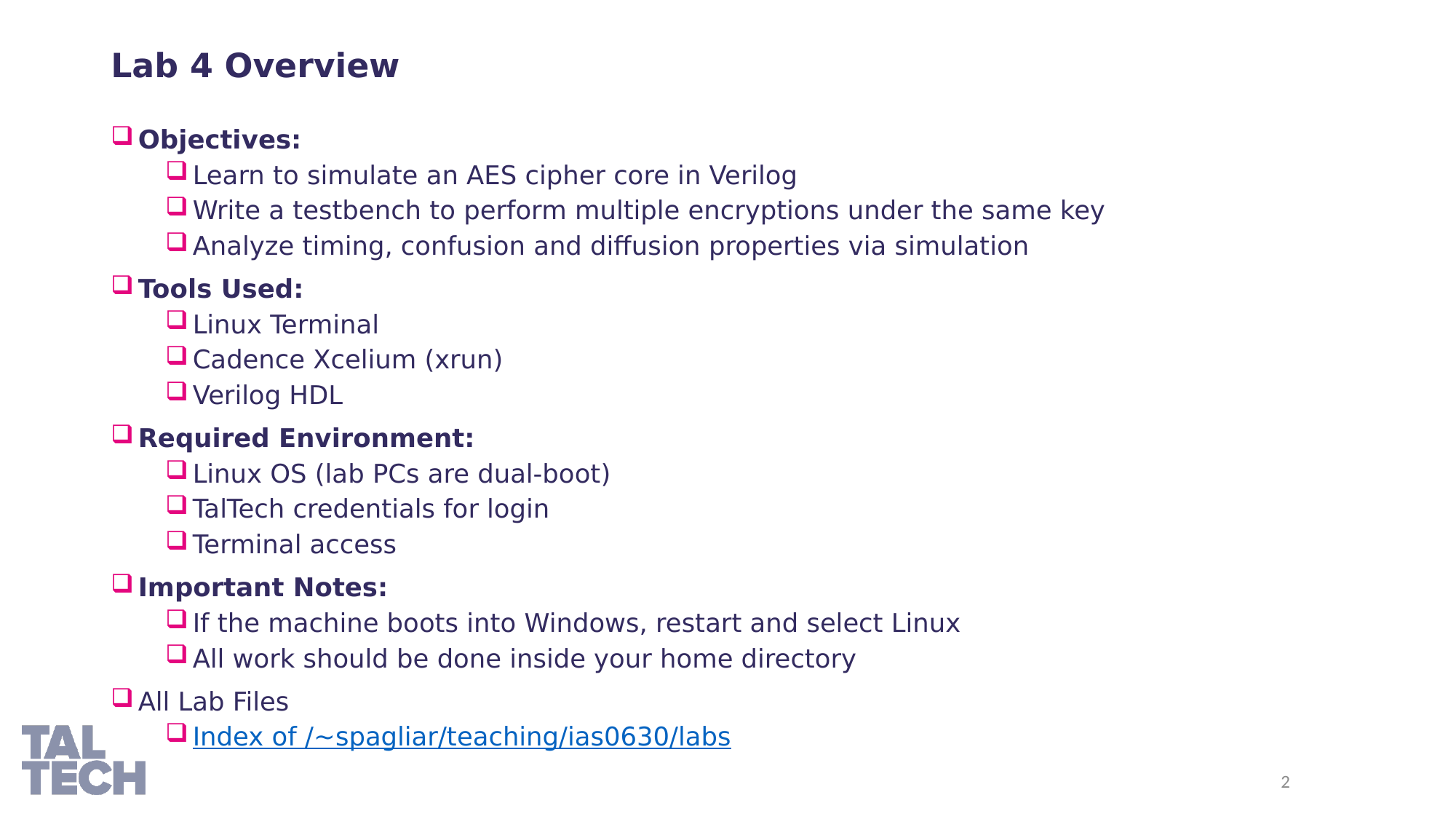

# Lab 4 Overview
Objectives:
Learn to simulate an AES cipher core in Verilog
Write a testbench to perform multiple encryptions under the same key
Analyze timing, confusion and diffusion properties via simulation
Tools Used:
Linux Terminal
Cadence Xcelium (xrun)
Verilog HDL
Required Environment:
Linux OS (lab PCs are dual-boot)
TalTech credentials for login
Terminal access
Important Notes:
If the machine boots into Windows, restart and select Linux
All work should be done inside your home directory
All Lab Files
Index of /~spagliar/teaching/ias0630/labs

2